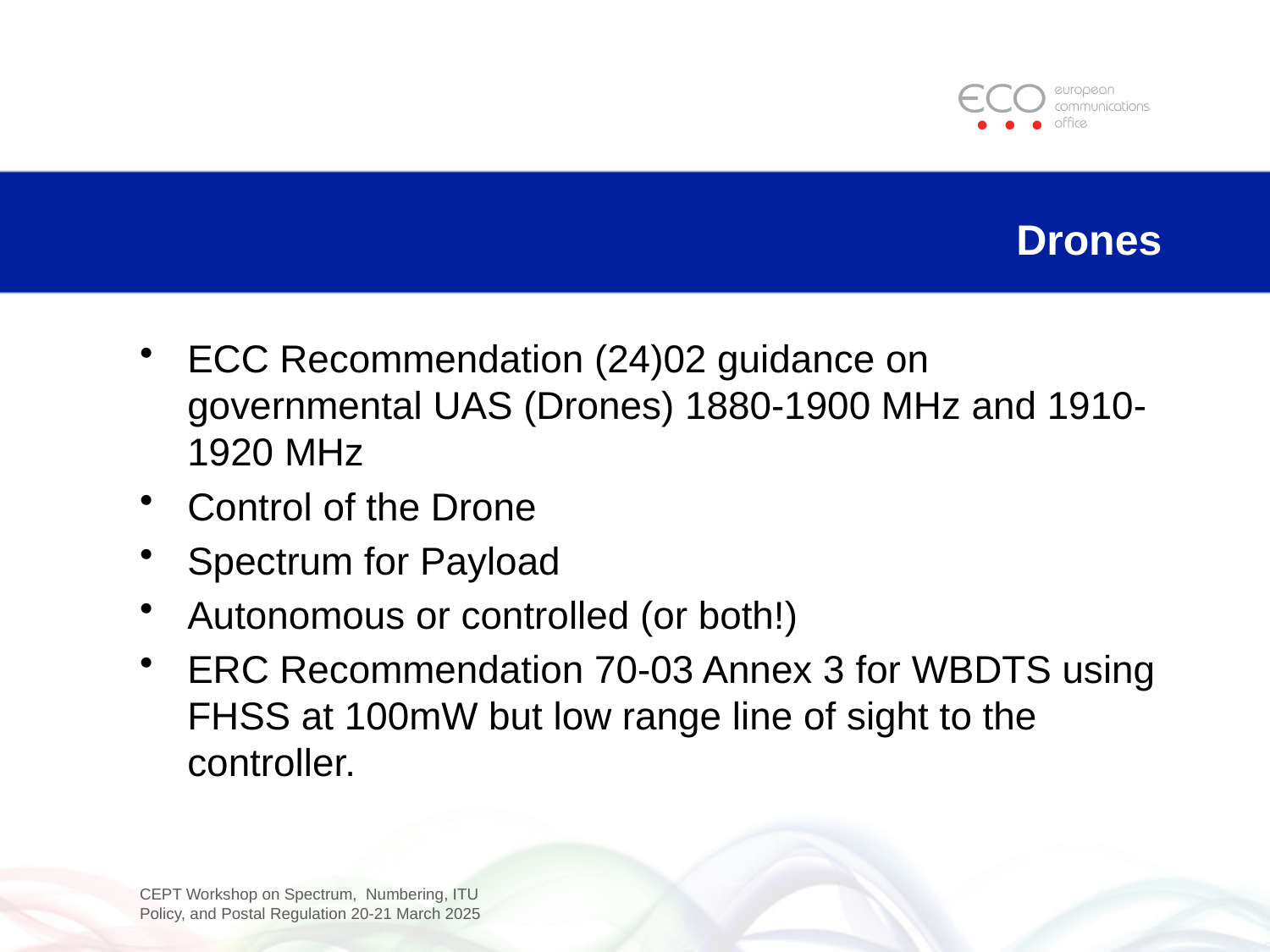

# Drones
ECC Recommendation (24)02 guidance on governmental UAS (Drones) 1880-1900 MHz and 1910-1920 MHz
Control of the Drone
Spectrum for Payload
Autonomous or controlled (or both!)
ERC Recommendation 70-03 Annex 3 for WBDTS using FHSS at 100mW but low range line of sight to the controller.
CEPT Workshop on Spectrum,  Numbering, ITU Policy, and Postal Regulation 20-21 March 2025